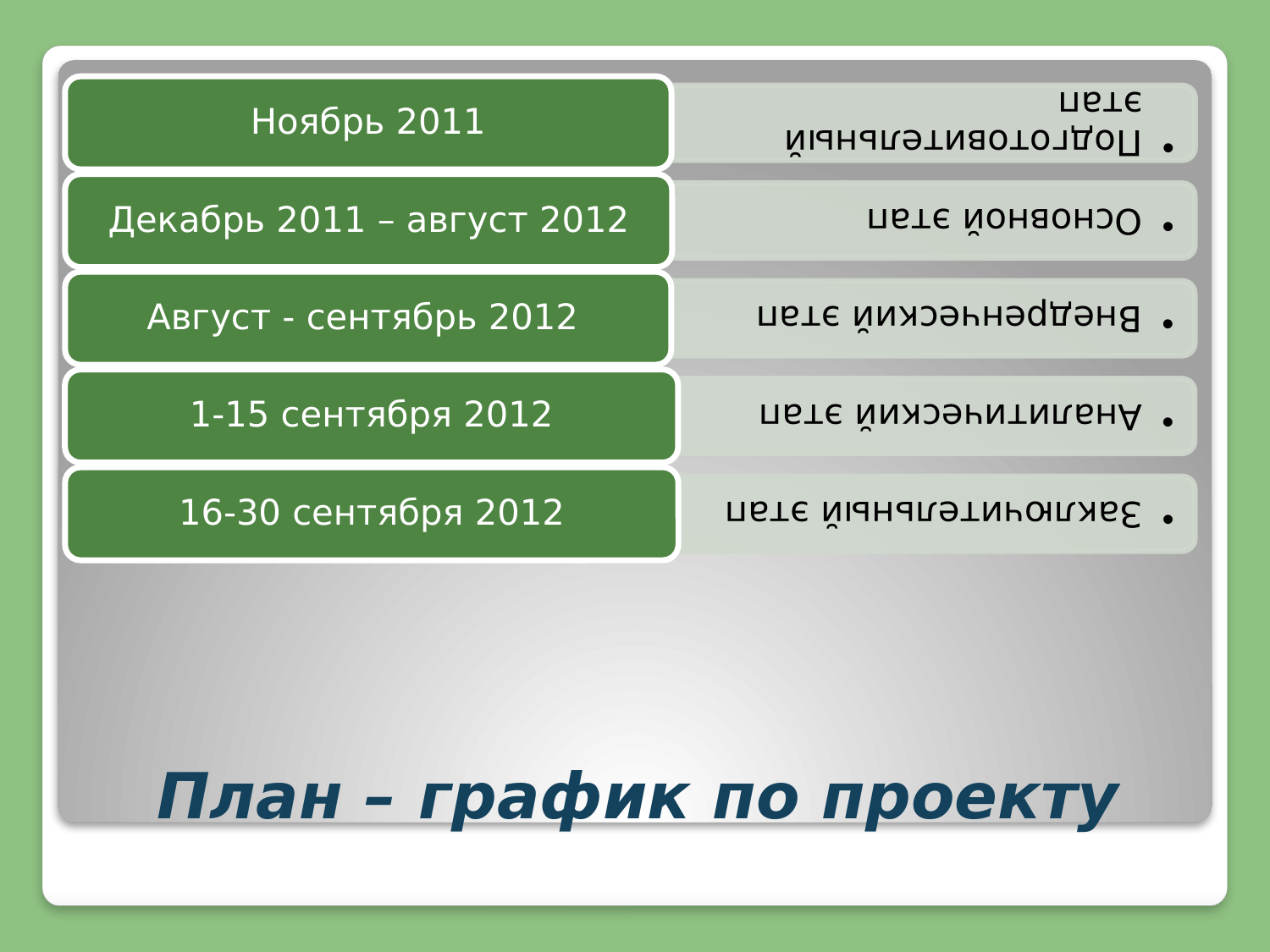

Подготовительный этап
Ноябрь 2011
Основной этап
Декабрь 2011 – август 2012
Внедренческий этап
Август - сентябрь 2012
Аналитический этап
1-15 сентября 2012
Заключительный этап
16-30 сентября 2012
# План – график по проекту